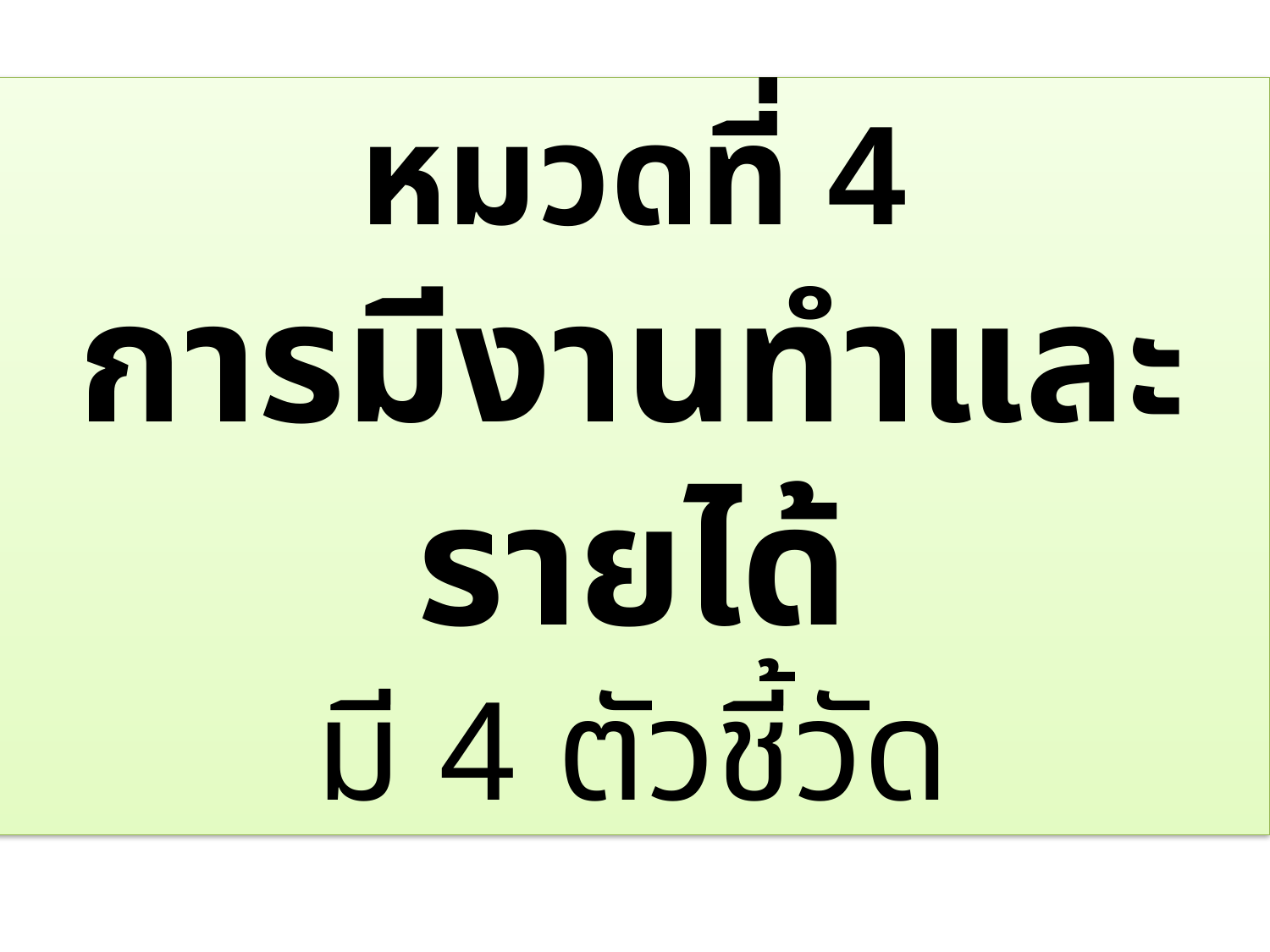

หมวดที่ 4
การมีงานทำและรายได้
มี 4 ตัวชี้วัด